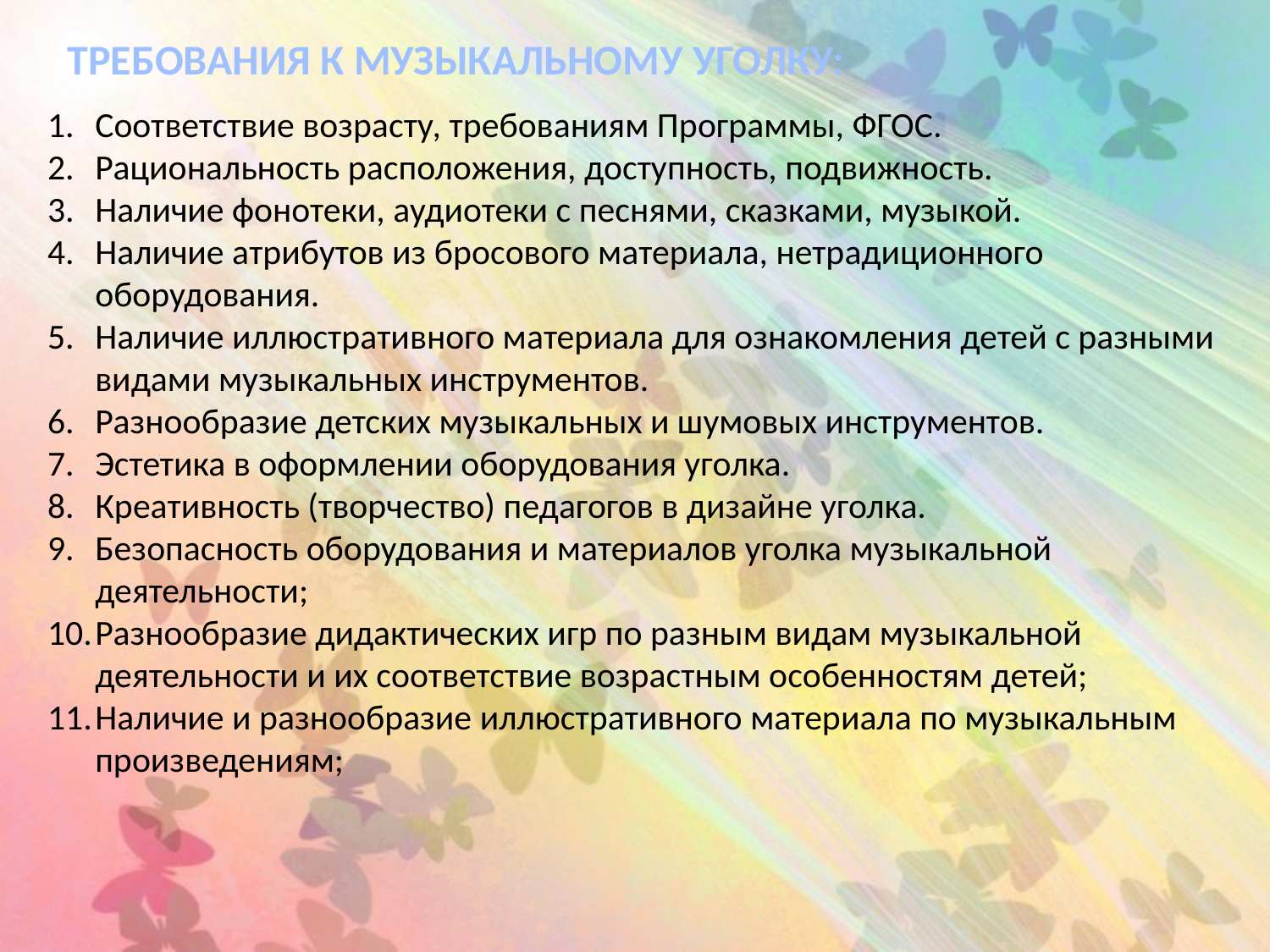

ТРЕБОВАНИЯ К МУЗЫКАЛЬНОМУ УГОЛКУ:
Соответствие возрасту, требованиям Программы, ФГОС.
Рациональность расположения, доступность, подвижность.
Наличие фонотеки, аудиотеки с песнями, сказками, музыкой.
Наличие атрибутов из бросового материала, нетрадиционного оборудования.
Наличие иллюстративного материала для ознакомления детей с разными видами музыкальных инструментов.
Разнообразие детских музыкальных и шумовых инструментов.
Эстетика в оформлении оборудования уголка.
Креативность (творчество) педагогов в дизайне уголка.
Безопасность оборудования и материалов уголка музыкальной деятельности;
Разнообразие дидактических игр по разным видам музыкальной деятельности и их соответствие возрастным особенностям детей;
Наличие и разнообразие иллюстративного материала по музыкальным произведениям;